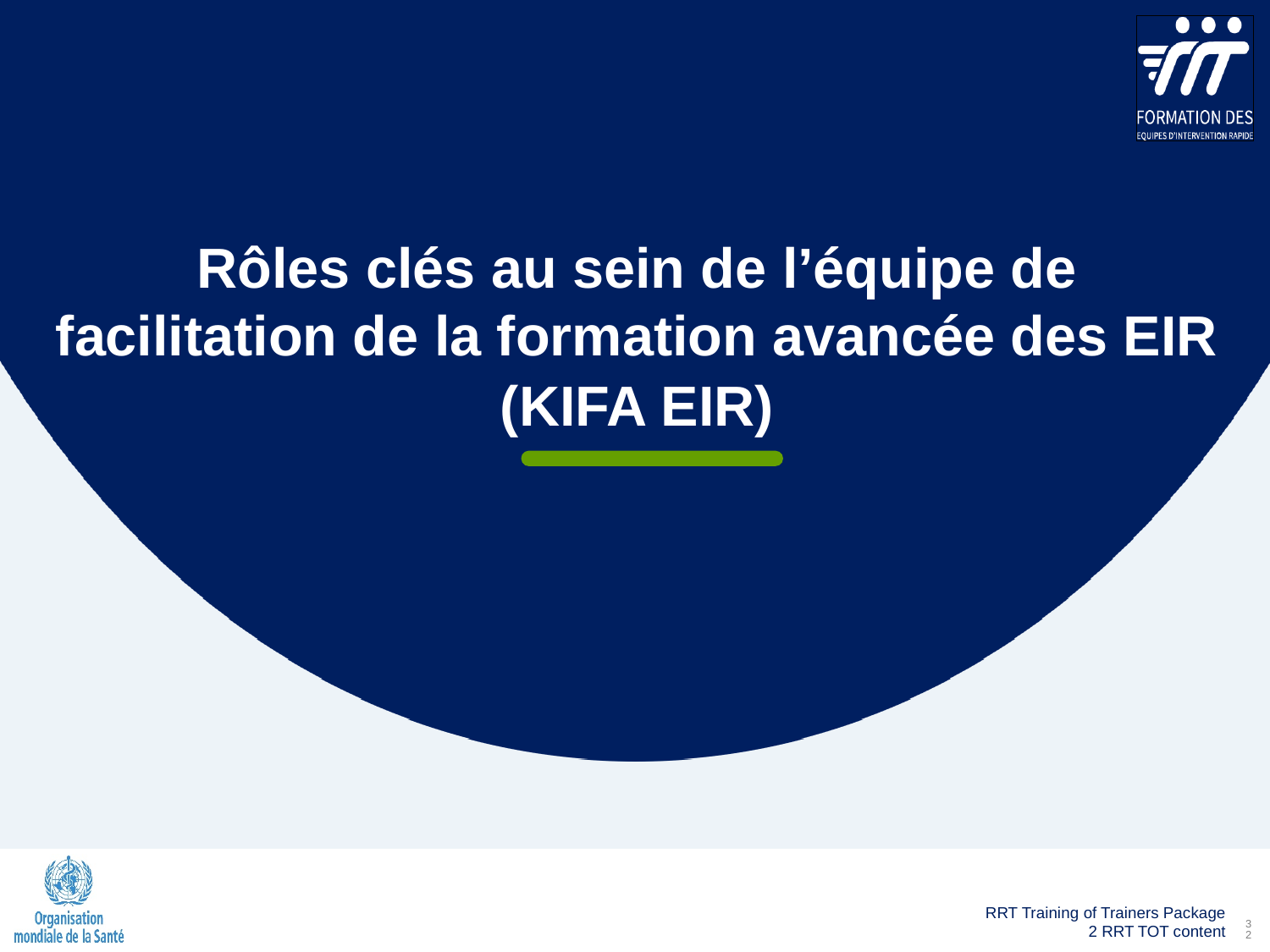

Rôles clés au sein de l’équipe de facilitation de la formation avancée des EIR
(KIFA EIR)